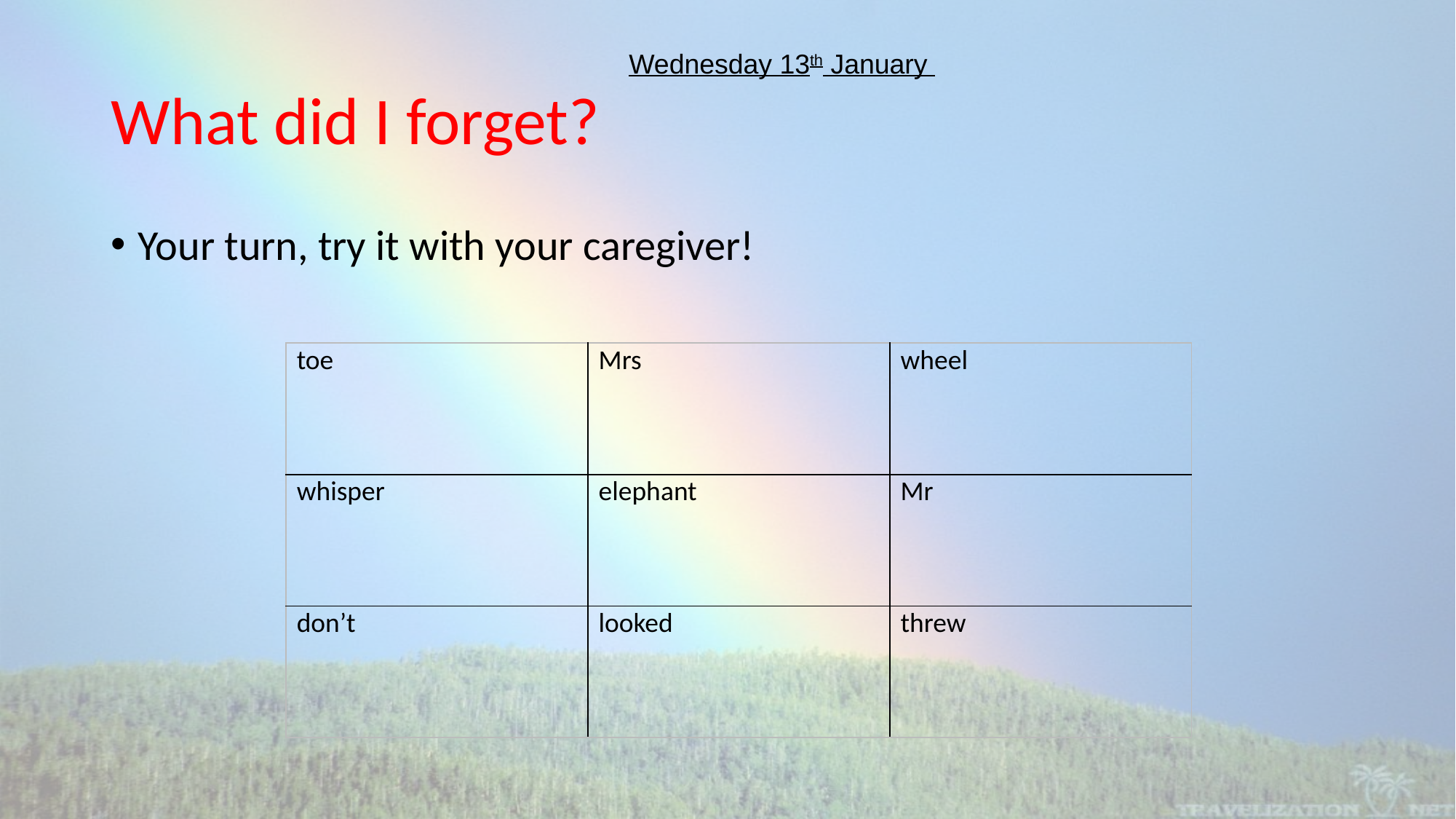

Wednesday 13th January
# What did I forget?
Your turn, try it with your caregiver!
| toe | Mrs | wheel |
| --- | --- | --- |
| whisper | elephant | Mr |
| don’t | looked | threw |